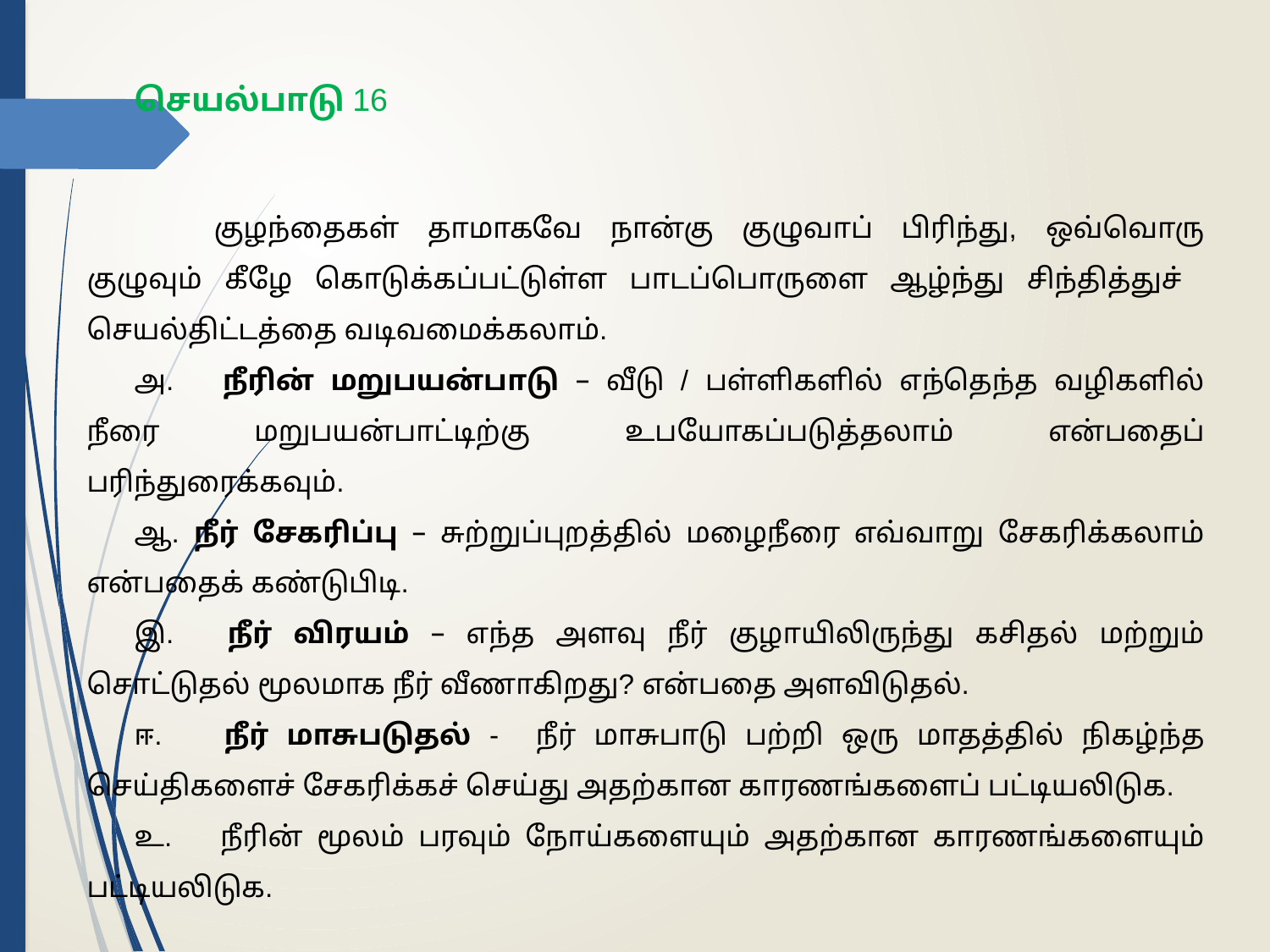

செயல்பாடு 16

	குழந்தைகள் தாமாகவே நான்கு குழுவாப் பிரிந்து, ஒவ்வொரு குழுவும் கீழே கொடுக்கப்பட்டுள்ள பாடப்பொருளை ஆழ்ந்து சிந்தித்துச்  செயல்திட்டத்தை வடிவமைக்கலாம்.
அ. 	நீரின் மறுபயன்பாடு – வீடு / பள்ளிகளில் எந்தெந்த வழிகளில் நீரை மறுபயன்பாட்டிற்கு உபயோகப்படுத்தலாம் என்பதைப் பரிந்துரைக்கவும்.
ஆ. நீர் சேகரிப்பு – சுற்றுப்புறத்தில் மழைநீரை எவ்வாறு சேகரிக்கலாம் என்பதைக் கண்டுபிடி.
இ. 	நீர் விரயம் – எந்த அளவு நீர் குழாயிலிருந்து கசிதல் மற்றும் சொட்டுதல் மூலமாக நீர் வீணாகிறது? என்பதை அளவிடுதல்.
ஈ. 	நீர் மாசுபடுதல் -  நீர் மாசுபாடு பற்றி ஒரு மாதத்தில் நிகழ்ந்த செய்திகளைச் சேகரிக்கச் செய்து அதற்கான காரணங்களைப் பட்டியலிடுக.
உ. 	நீரின் மூலம் பரவும் நோய்களையும் அதற்கான காரணங்களையும் பட்டியலிடுக.